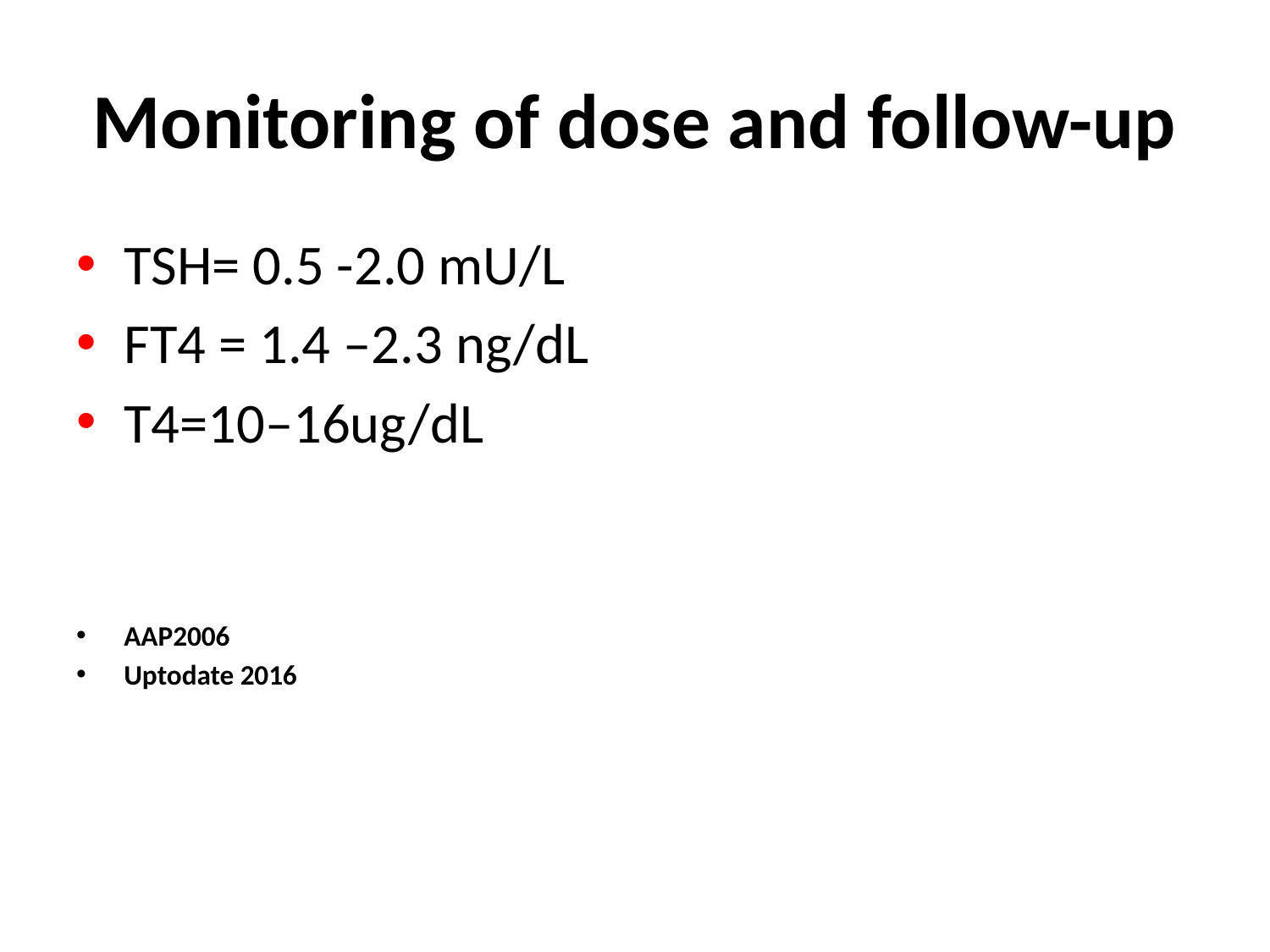

# Monitoring of dose and follow-up
TSH= 0.5 -2.0 mU/L
FT4 = 1.4 –2.3 ng/dL
T4=10–16ug/dL

AAP2006
Uptodate 2016